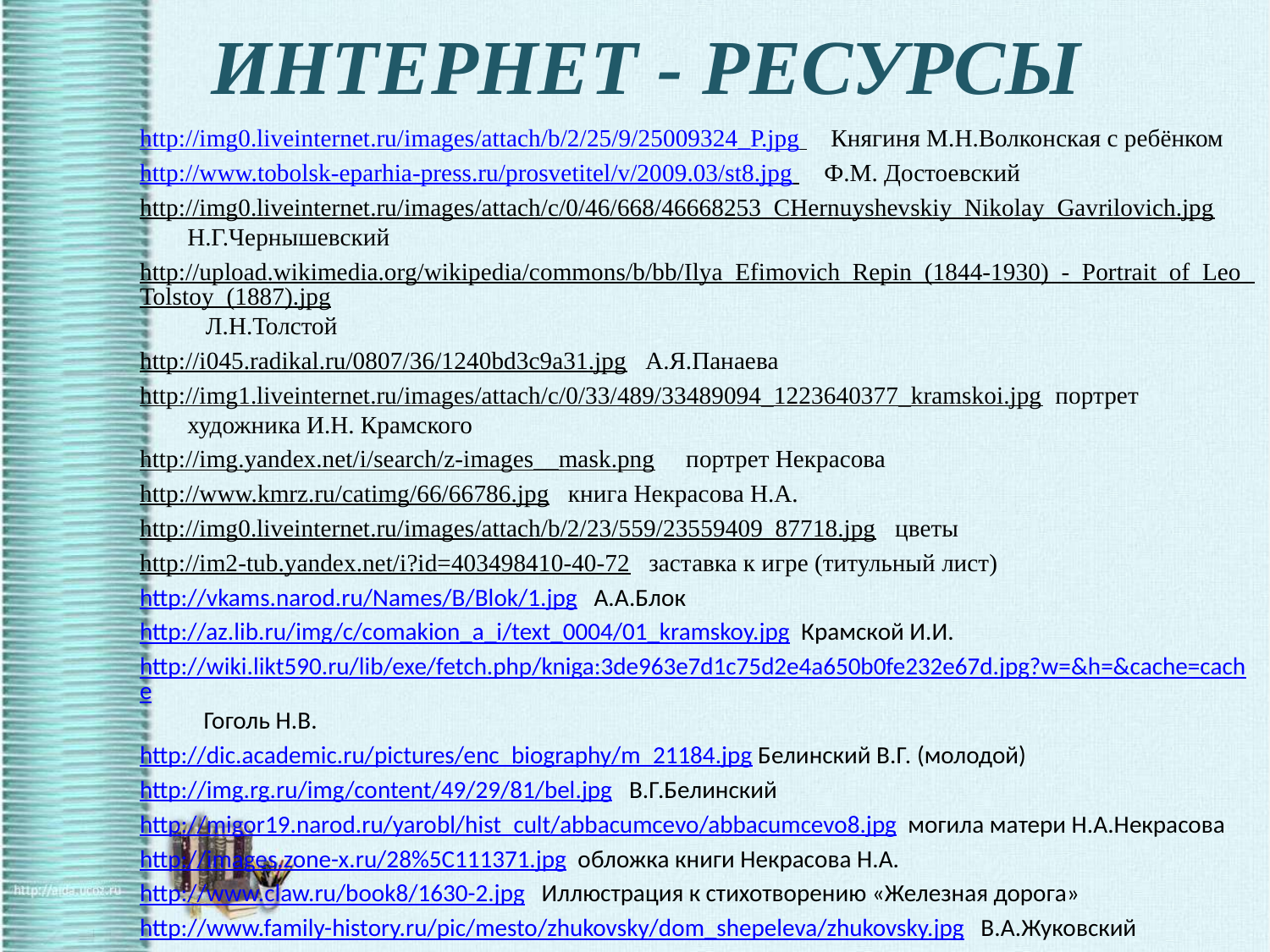

# ИНТЕРНЕТ - РЕСУРСЫ
http://img0.liveinternet.ru/images/attach/b/2/25/9/25009324_P.jpg     Княгиня М.Н.Волконская с ребёнком
http://www.tobolsk-eparhia-press.ru/prosvetitel/v/2009.03/st8.jpg     Ф.М. Достоевский
http://img0.liveinternet.ru/images/attach/c/0/46/668/46668253_CHernuyshevskiy_Nikolay_Gavrilovich.jpg    Н.Г.Чернышевский
http://upload.wikimedia.org/wikipedia/commons/b/bb/Ilya_Efimovich_Repin_(1844-1930)_-_Portrait_of_Leo_Tolstoy_(1887).jpg   Л.Н.Толстой
http://i045.radikal.ru/0807/36/1240bd3c9a31.jpg   А.Я.Панаева
http://img1.liveinternet.ru/images/attach/c/0/33/489/33489094_1223640377_kramskoi.jpg  портрет художника И.Н. Крамского
http://img.yandex.net/i/search/z-images__mask.png     портрет Некрасова
http://www.kmrz.ru/catimg/66/66786.jpg   книга Некрасова Н.А.
http://img0.liveinternet.ru/images/attach/b/2/23/559/23559409_87718.jpg   цветы
http://im2-tub.yandex.net/i?id=403498410-40-72   заставка к игре (титульный лист)
http://vkams.narod.ru/Names/B/Blok/1.jpg   А.А.Блок
http://az.lib.ru/img/c/comakion_a_i/text_0004/01_kramskoy.jpg  Крамской И.И.
http://wiki.likt590.ru/lib/exe/fetch.php/kniga:3de963e7d1c75d2e4a650b0fe232e67d.jpg?w=&h=&cache=cache   Гоголь Н.В.
http://dic.academic.ru/pictures/enc_biography/m_21184.jpg Белинский В.Г. (молодой)
http://img.rg.ru/img/content/49/29/81/bel.jpg   В.Г.Белинский
http://migor19.narod.ru/yarobl/hist_cult/abbacumcevo/abbacumcevo8.jpg  могила матери Н.А.Некрасова
http://images.zone-x.ru/28%5C111371.jpg  обложка книги Некрасова Н.А.
http://www.claw.ru/book8/1630-2.jpg   Иллюстрация к стихотворению «Железная дорога»
http://www.family-history.ru/pic/mesto/zhukovsky/dom_shepeleva/zhukovsky.jpg   В.А.Жуковский